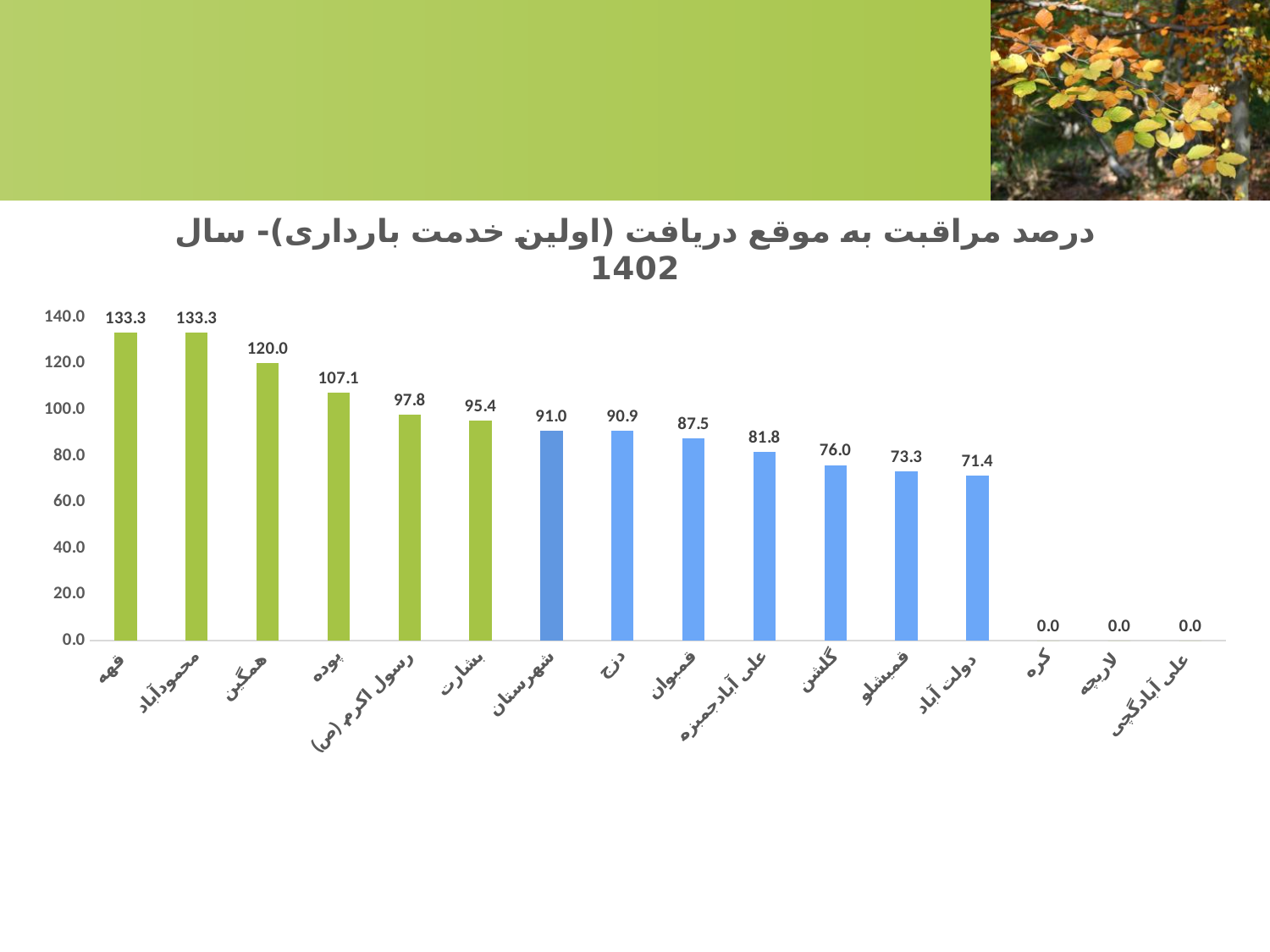

### Chart: درصد مراقبت به موقع دریافت (اولین خدمت بارداری)- سال 1402

| Category |  |
|---|---|
| قهه  | 133.33333333333331 |
| محمودآباد | 133.33333333333331 |
| همگین  | 120.0 |
| پوده | 107.14285714285714 |
| رسول اکرم (ص) | 97.82608695652173 |
| بشارت | 95.38461538461539 |
| شهرستان | 90.96385542168674 |
| دزج | 90.9090909090909 |
| قمبوان | 87.5 |
| علی آبادجمبزه | 81.81818181818183 |
| گلشن | 76.0 |
| قمیشلو | 73.33333333333333 |
| دولت آباد  | 71.42857142857143 |
| کره | 0.0 |
| لاریچه  | 0.0 |
| علی آبادگچی  | 0.0 |